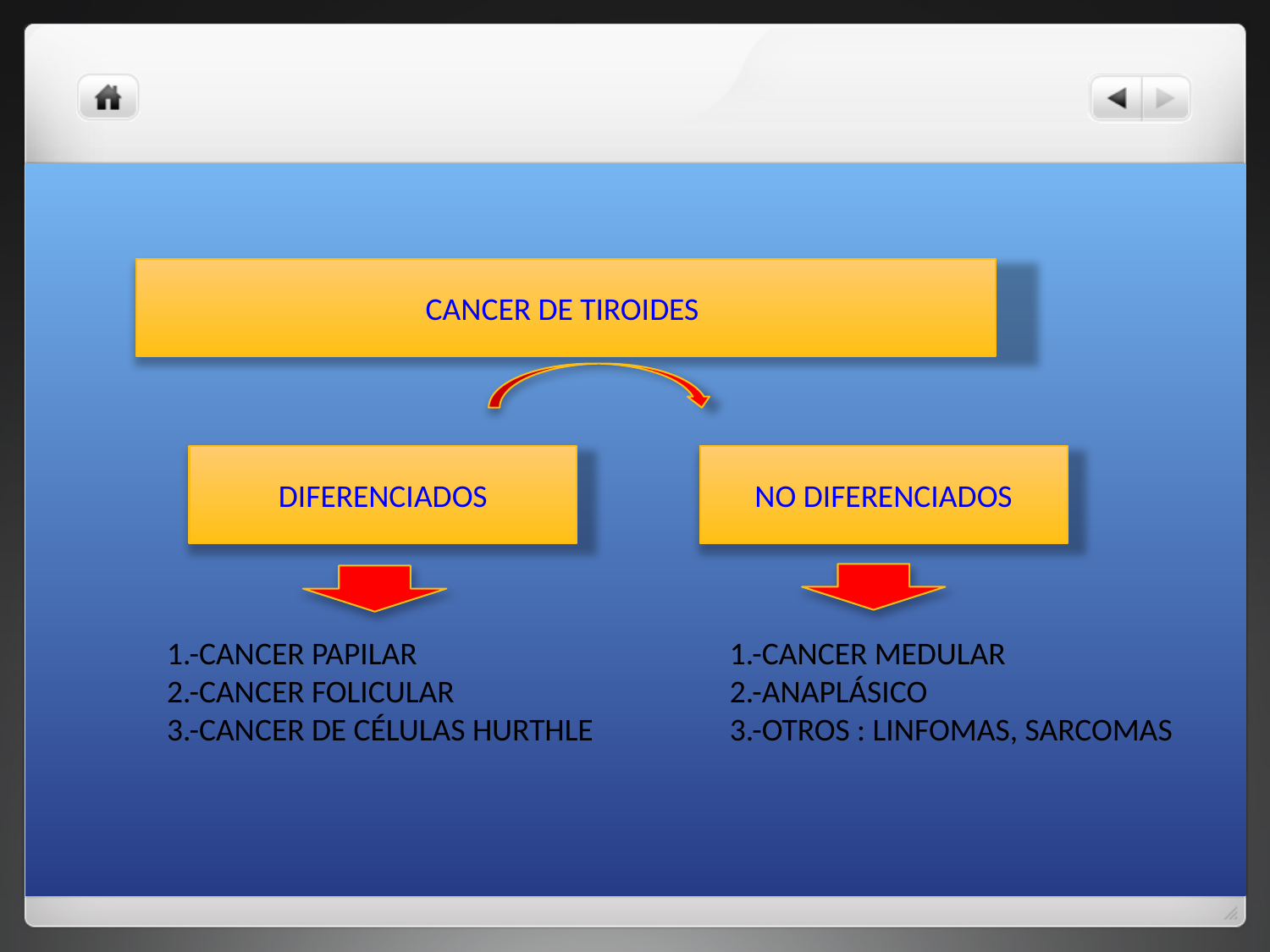

CANCER DE TIROIDES

DIFERENCIADOS
NO DIFERENCIADOS

1.-CANCER PAPILAR
2.-CANCER FOLICULAR
3.-CANCER DE CÉLULAS HURTHLE
1.-CANCER MEDULAR
2.-ANAPLÁSICO
3.-OTROS : LINFOMAS, SARCOMAS